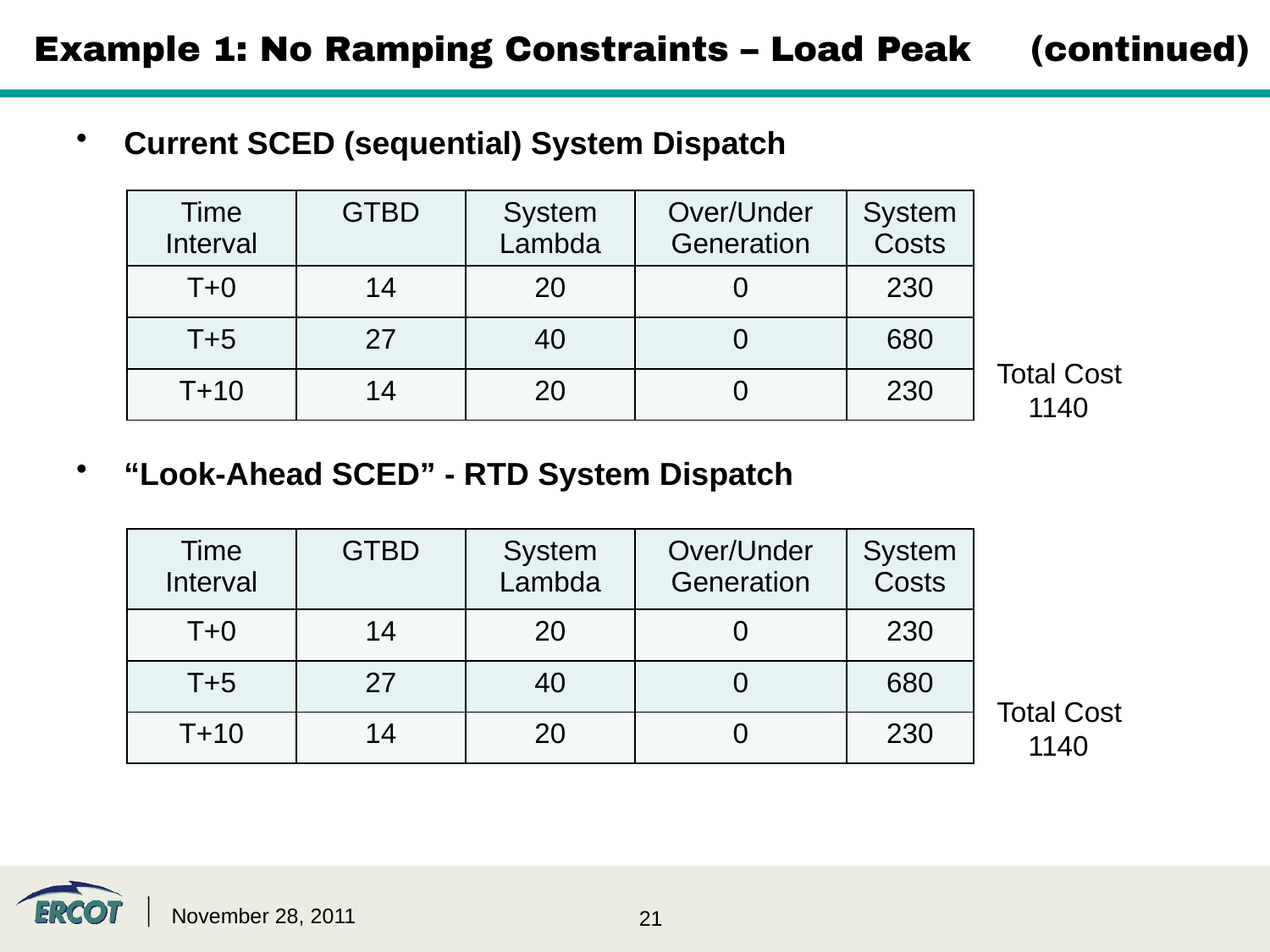

# Example 1: No Ramping Constraints – Load Peak     (continued)
Current SCED (sequential) System Dispatch

“Look-Ahead SCED” - RTD System Dispatch

| Time Interval | GTBD | System Lambda | Over/Under Generation | System Costs |
| --- | --- | --- | --- | --- |
| T+0 | 14 | 20 | 0 | 230 |
| T+5 | 27 | 40 | 0 | 680 |
| T+10 | 14 | 20 | 0 | 230 |
Total Cost
    1140
| Time Interval | GTBD | System Lambda | Over/Under Generation | System Costs |
| --- | --- | --- | --- | --- |
| T+0 | 14 | 20 | 0 | 230 |
| T+5 | 27 | 40 | 0 | 680 |
| T+10 | 14 | 20 | 0 | 230 |
Total Cost
    1140
November 28, 2011